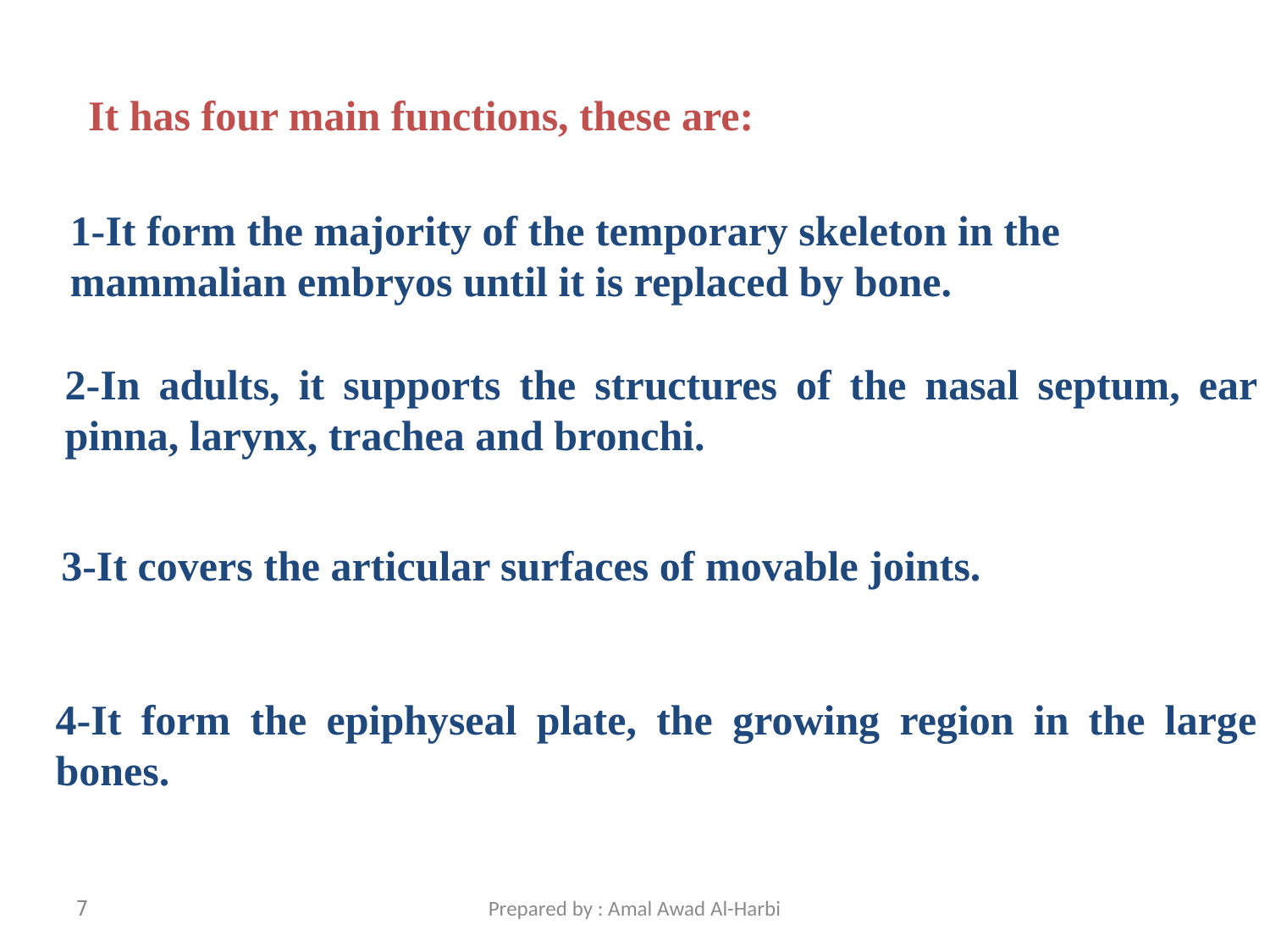

It has four main functions, these are:
1-It form the majority of the temporary skeleton in the mammalian embryos until it is replaced by bone.
2-In adults, it supports the structures of the nasal septum, ear pinna, larynx, trachea and bronchi.
3-It covers the articular surfaces of movable joints.
4-It form the epiphyseal plate, the growing region in the large bones.
7
Prepared by : Amal Awad Al-Harbi